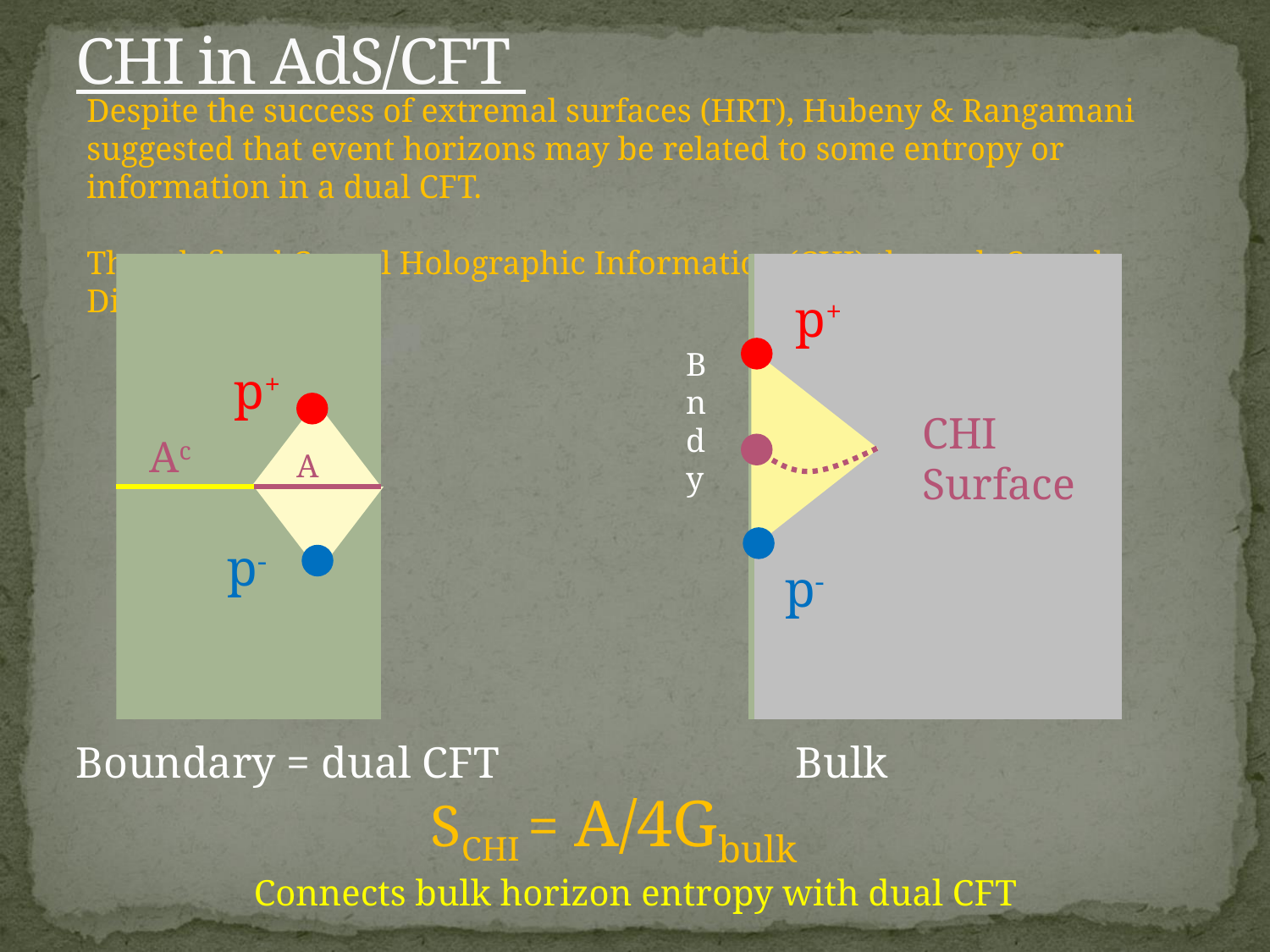

# CHI in AdS/CFT
Despite the success of extremal surfaces (HRT), Hubeny & Rangamani suggested that event horizons may be related to some entropy or information in a dual CFT.
They defined Causal Holographic Information (CHI) through Causal Diamonds

p+

Bndy
p+

CHI Surface
A
Ac

p-

p-
Boundary = dual CFT
Bulk
SCHI = A/4Gbulk
Connects bulk horizon entropy with dual CFT